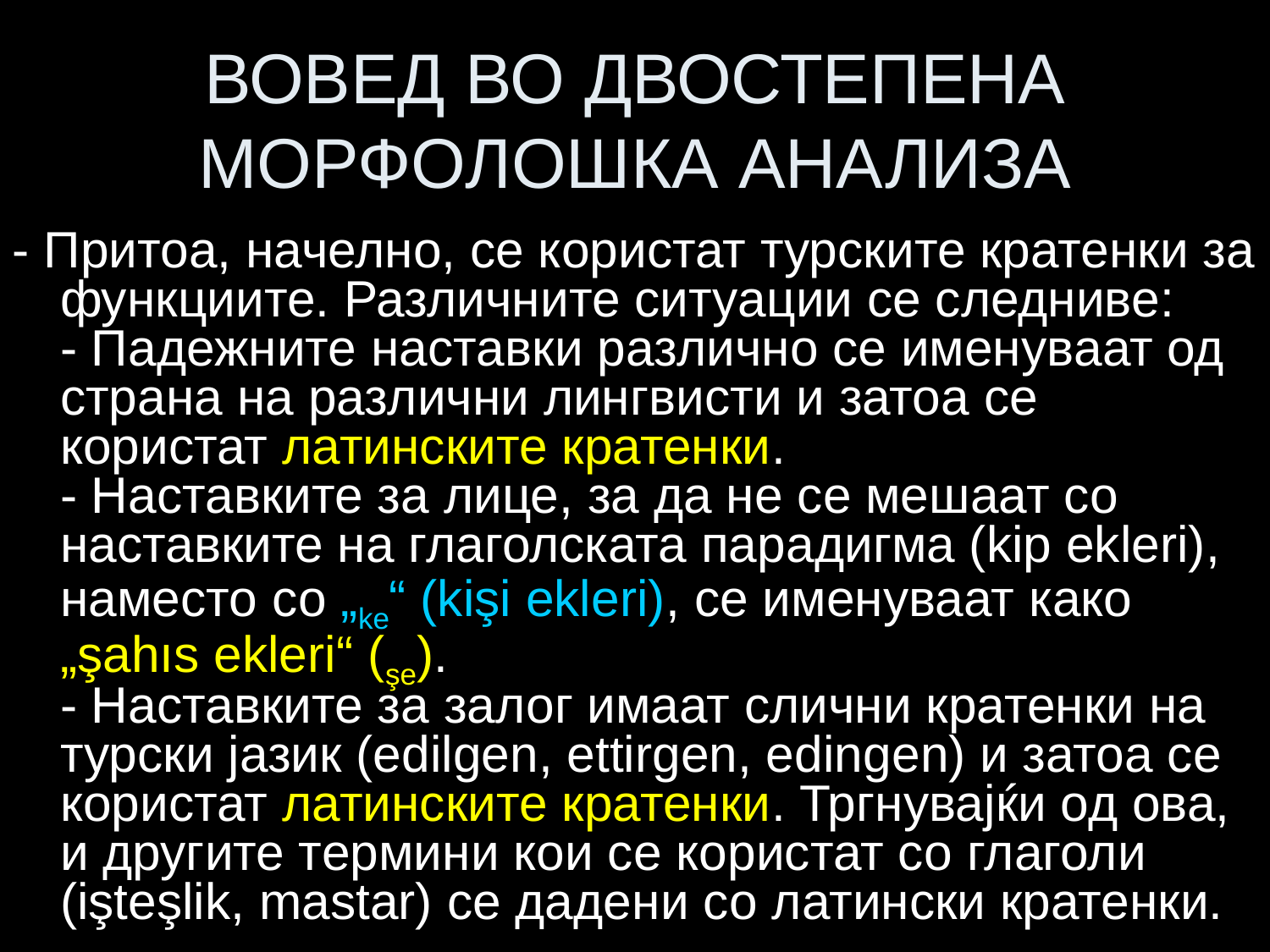

# ВОВЕД ВО ДВОСТЕПЕНА МОРФОЛОШКА АНАЛИЗА
- Притоа, начелно, се користат турските кратенки за функциите. Различните ситуации се следниве:
- Падежните наставки различно се именуваат од страна на различни лингвисти и затоа се користат латинските кратенки.
- Наставките за лице, за да не се мешаат со наставките на глаголската парадигма (kip ekleri), наместо со „ke“ (kişi ekleri), се именуваат како „şahıs ekleri“ (şe).
- Наставките за залог имаат слични кратенки на турски јазик (edilgen, ettirgen, edingen) и затоа се користат латинските кратенки. Тргнувајќи од ова, и другите термини кои се користат со глаголи (işteşlik, mastar) се дадени со латински кратенки.